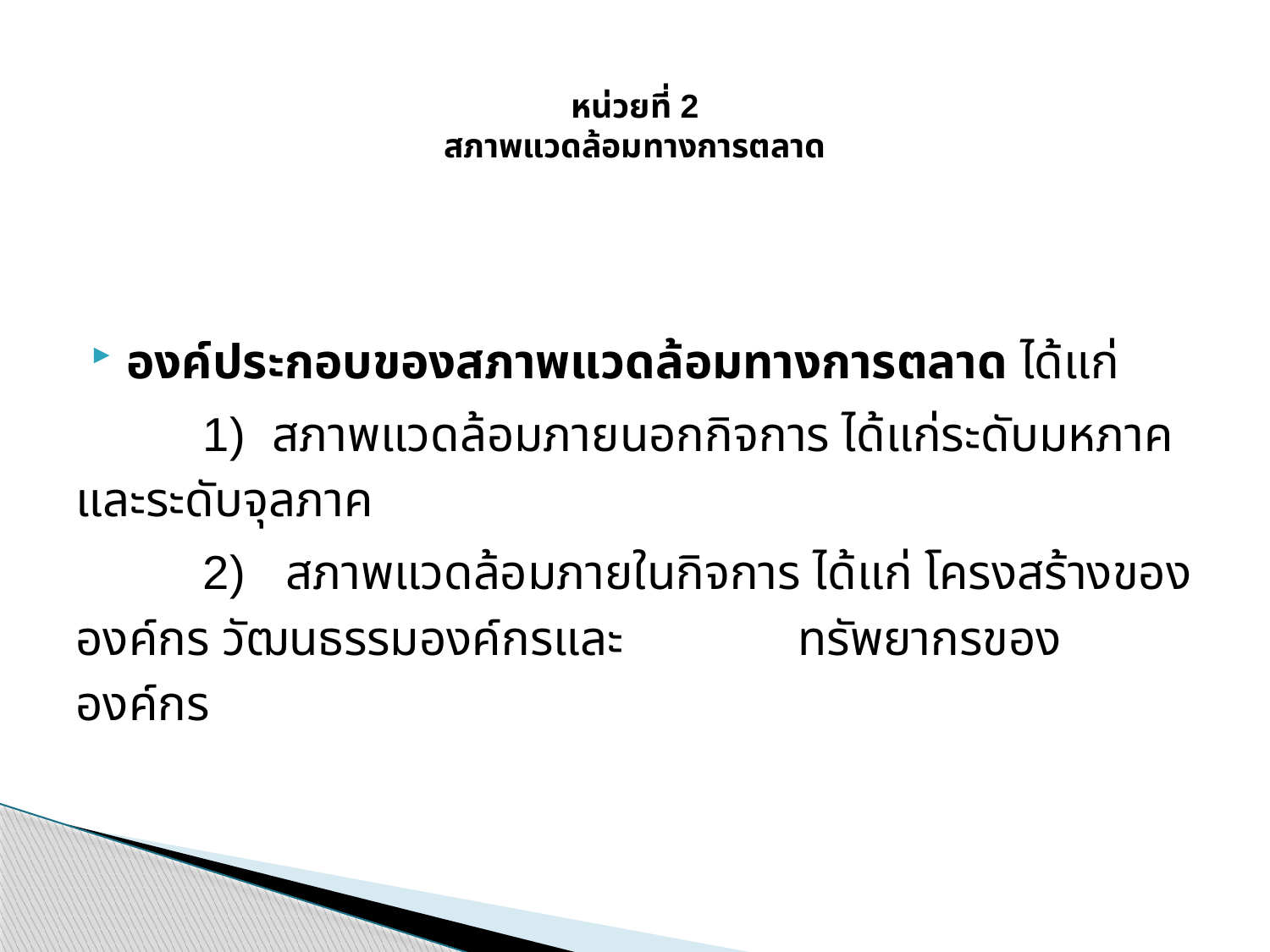

# หน่วยที่ 2 สภาพแวดล้อมทางการตลาด
องค์ประกอบของสภาพแวดล้อมทางการตลาด ได้แก่
	1)  สภาพแวดล้อมภายนอกกิจการ ได้แก่ระดับมหภาคและระดับจุลภาค
	2)   สภาพแวดล้อมภายในกิจการ ได้แก่ โครงสร้างขององค์กร วัฒนธรรมองค์กรและ	       ทรัพยากรขององค์กร